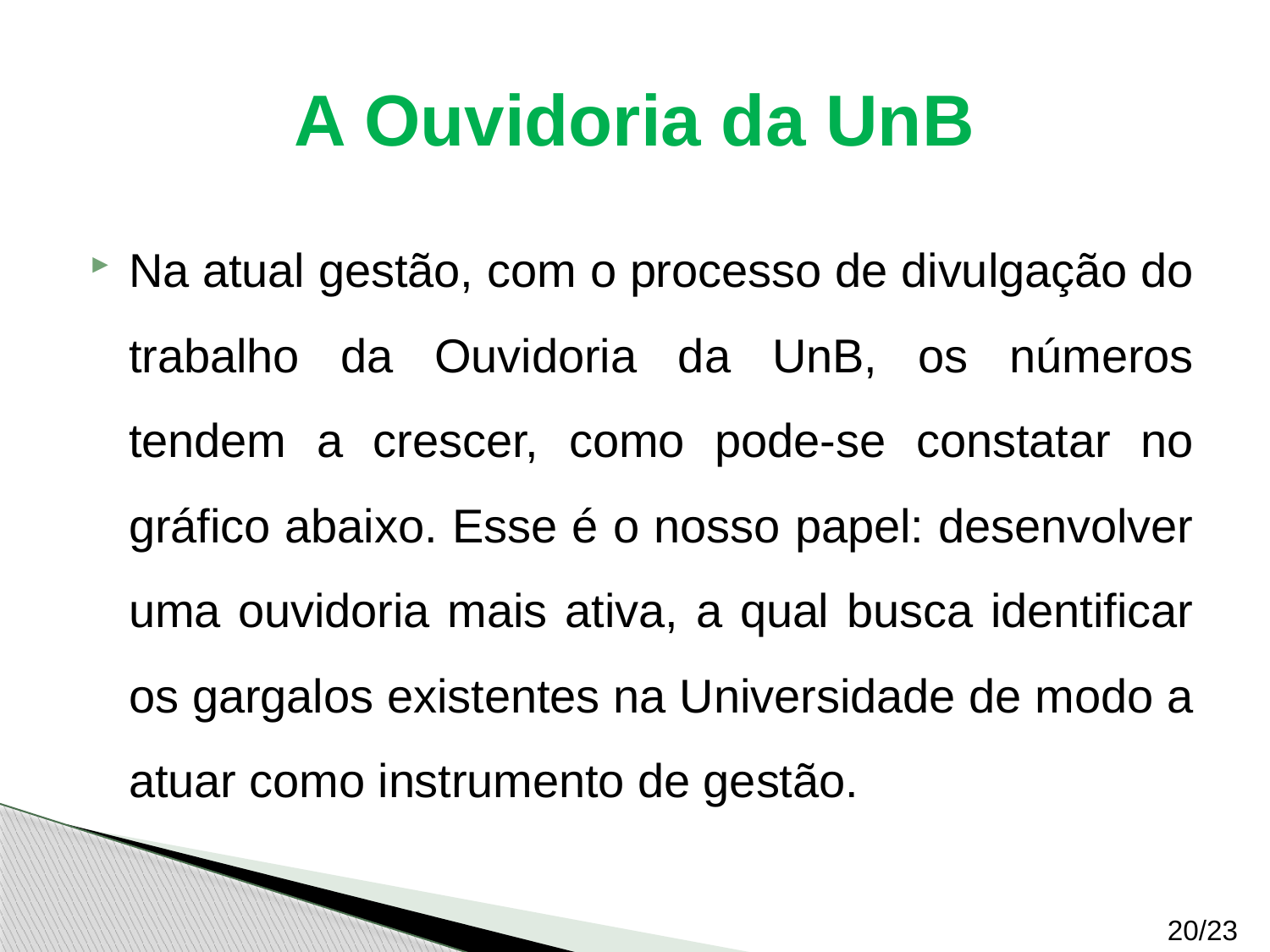

# A Ouvidoria da UnB
Na atual gestão, com o processo de divulgação do trabalho da Ouvidoria da UnB, os números tendem a crescer, como pode-se constatar no gráfico abaixo. Esse é o nosso papel: desenvolver uma ouvidoria mais ativa, a qual busca identificar os gargalos existentes na Universidade de modo a atuar como instrumento de gestão.
20/23